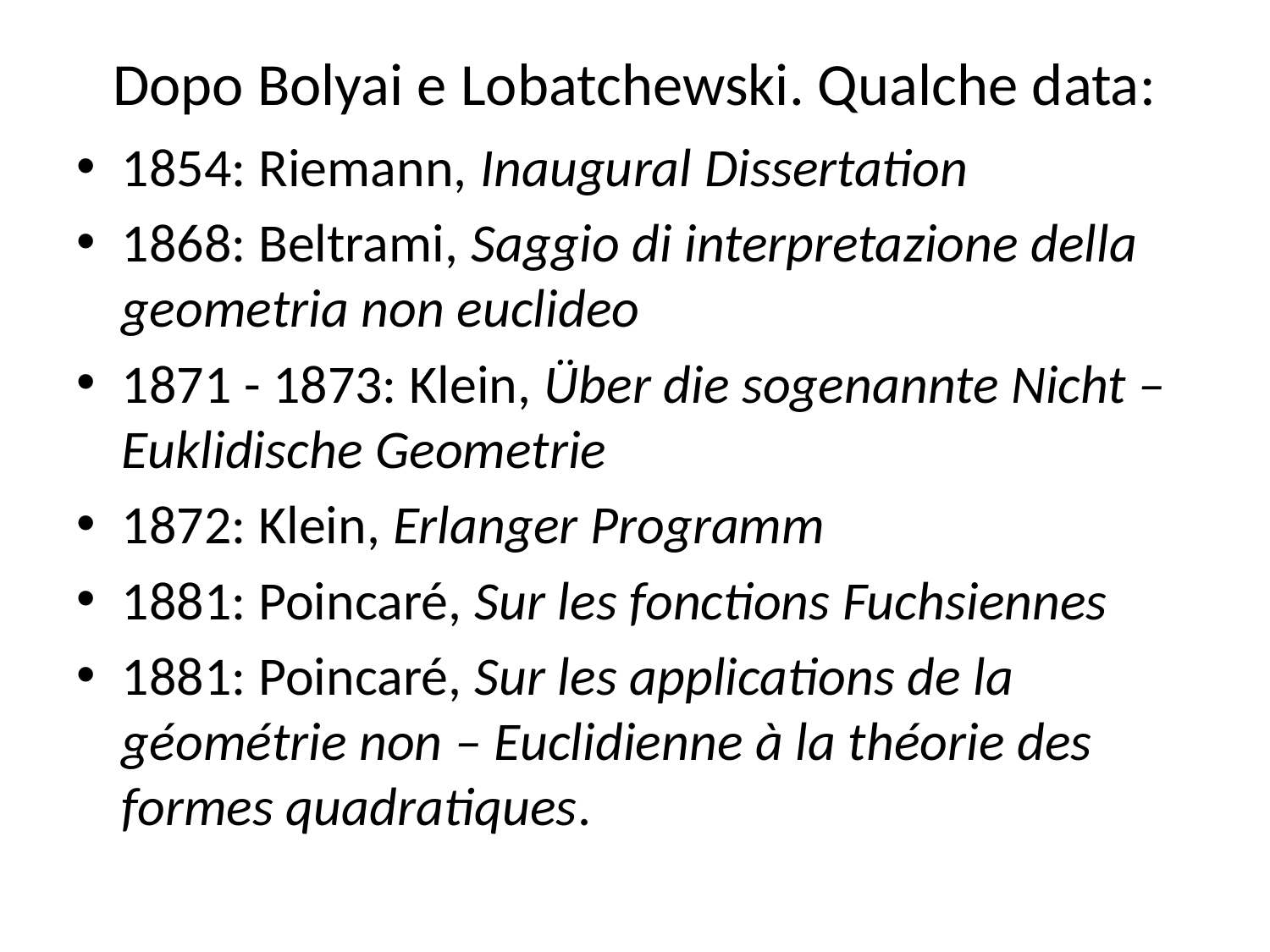

# Dopo Bolyai e Lobatchewski. Qualche data:
1854: Riemann, Inaugural Dissertation
1868: Beltrami, Saggio di interpretazione della geometria non euclideo
1871 - 1873: Klein, Über die sogenannte Nicht – Euklidische Geometrie
1872: Klein, Erlanger Programm
1881: Poincaré, Sur les fonctions Fuchsiennes
1881: Poincaré, Sur les applications de la géométrie non – Euclidienne à la théorie des formes quadratiques.